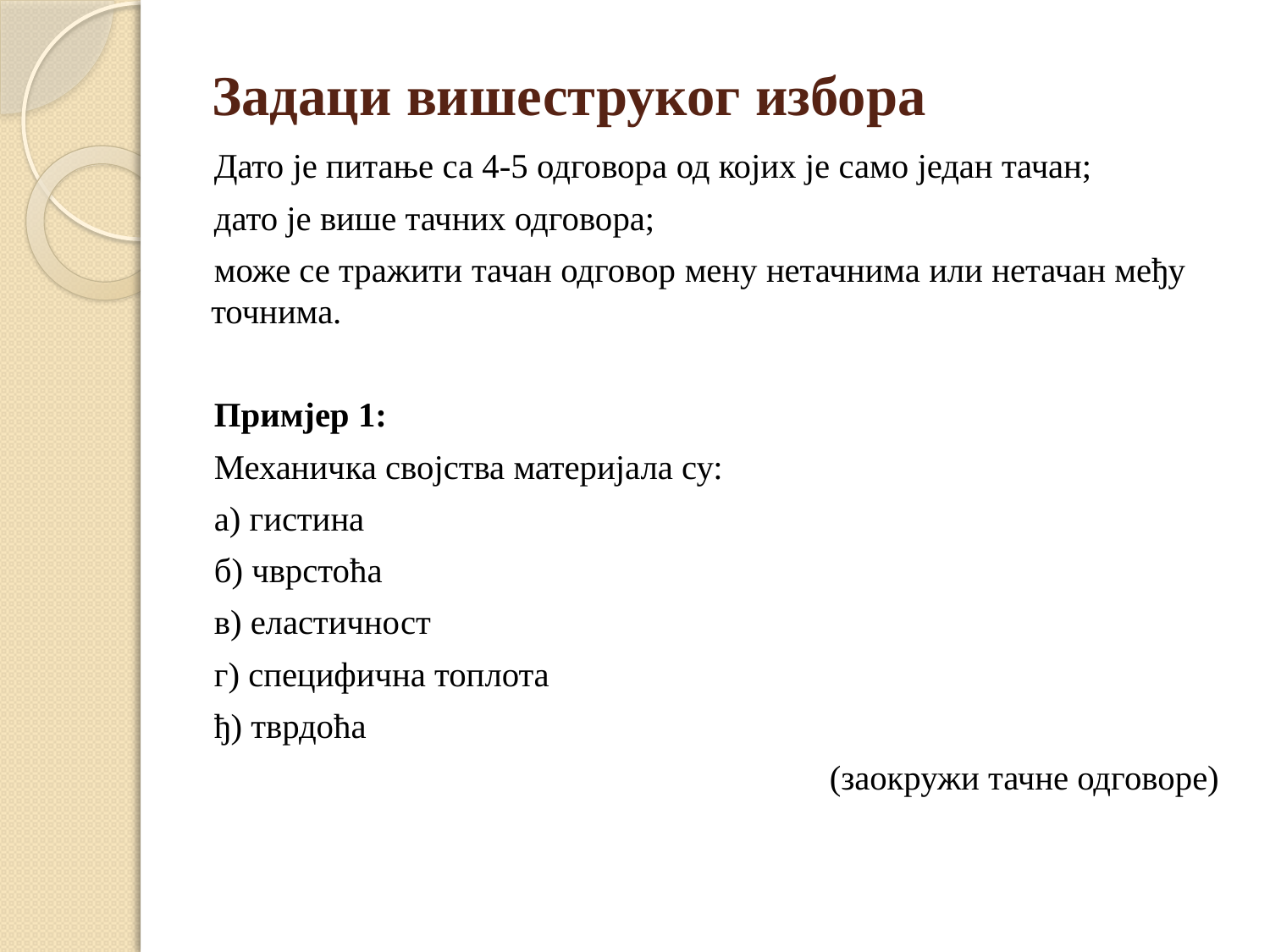

# Задаци вишеструког избора
Дато је питање са 4-5 одговора од којих је само један тачан;
дато је више тачних одговора;
може се тражити тачан одговор мену нетачнима или нетачан међу точнима.

Примјер 1:
Механичка својства материјала су:
а) гистина
б) чврстоћа
в) еластичност
г) специфична топлота
ђ) тврдоћа
(заокружи тачне одговоре)